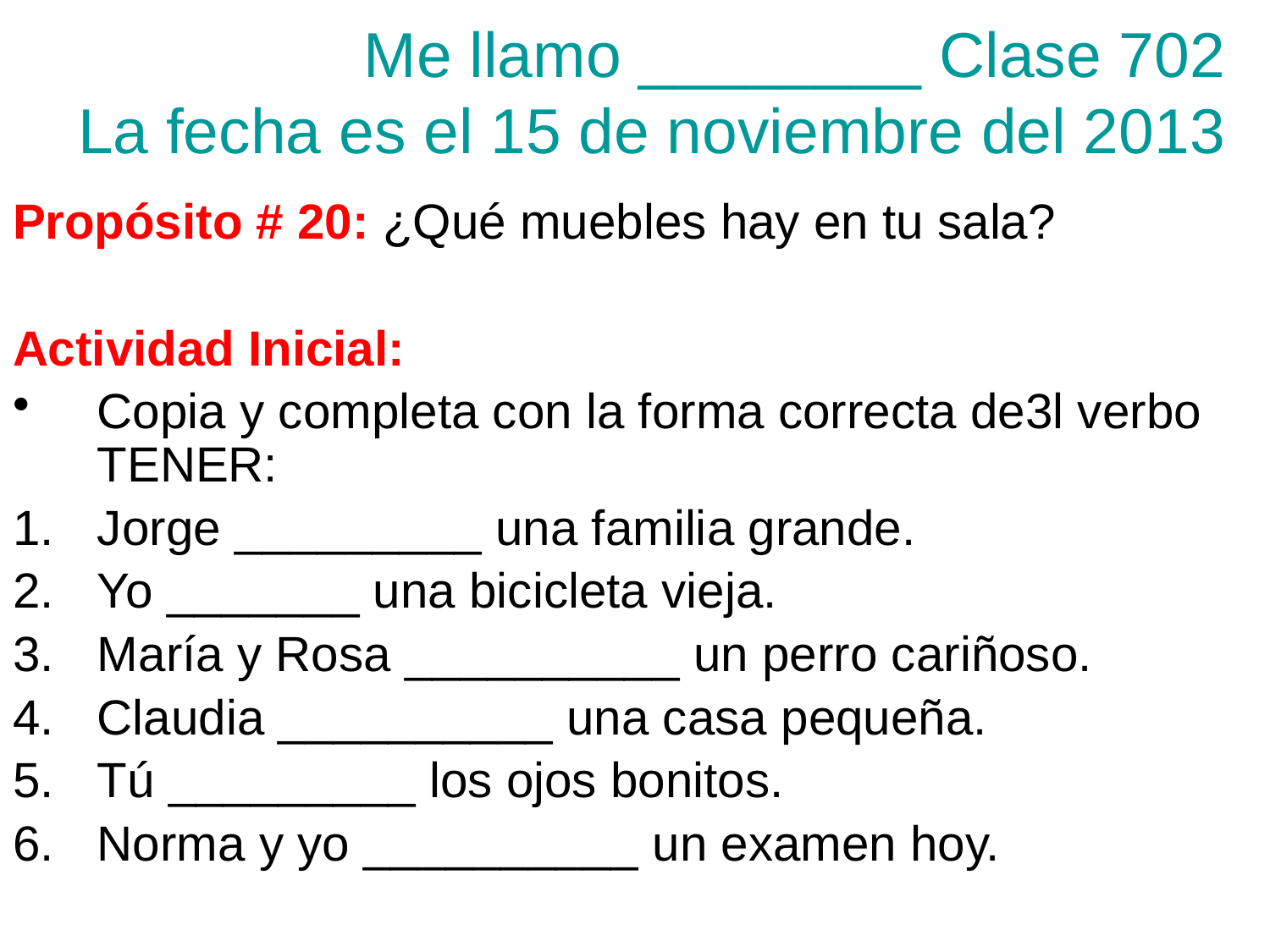

# Me llamo ________ Clase 702 La fecha es el 15 de noviembre del 2013
Propósito # 20: ¿Qué muebles hay en tu sala?

Actividad Inicial:
Copia y completa con la forma correcta de3l verbo TENER:
Jorge _________ una familia grande.
Yo _______ una bicicleta vieja.
María y Rosa __________ un perro cariñoso.
Claudia __________ una casa pequeña.
Tú _________ los ojos bonitos.
Norma y yo __________ un examen hoy.